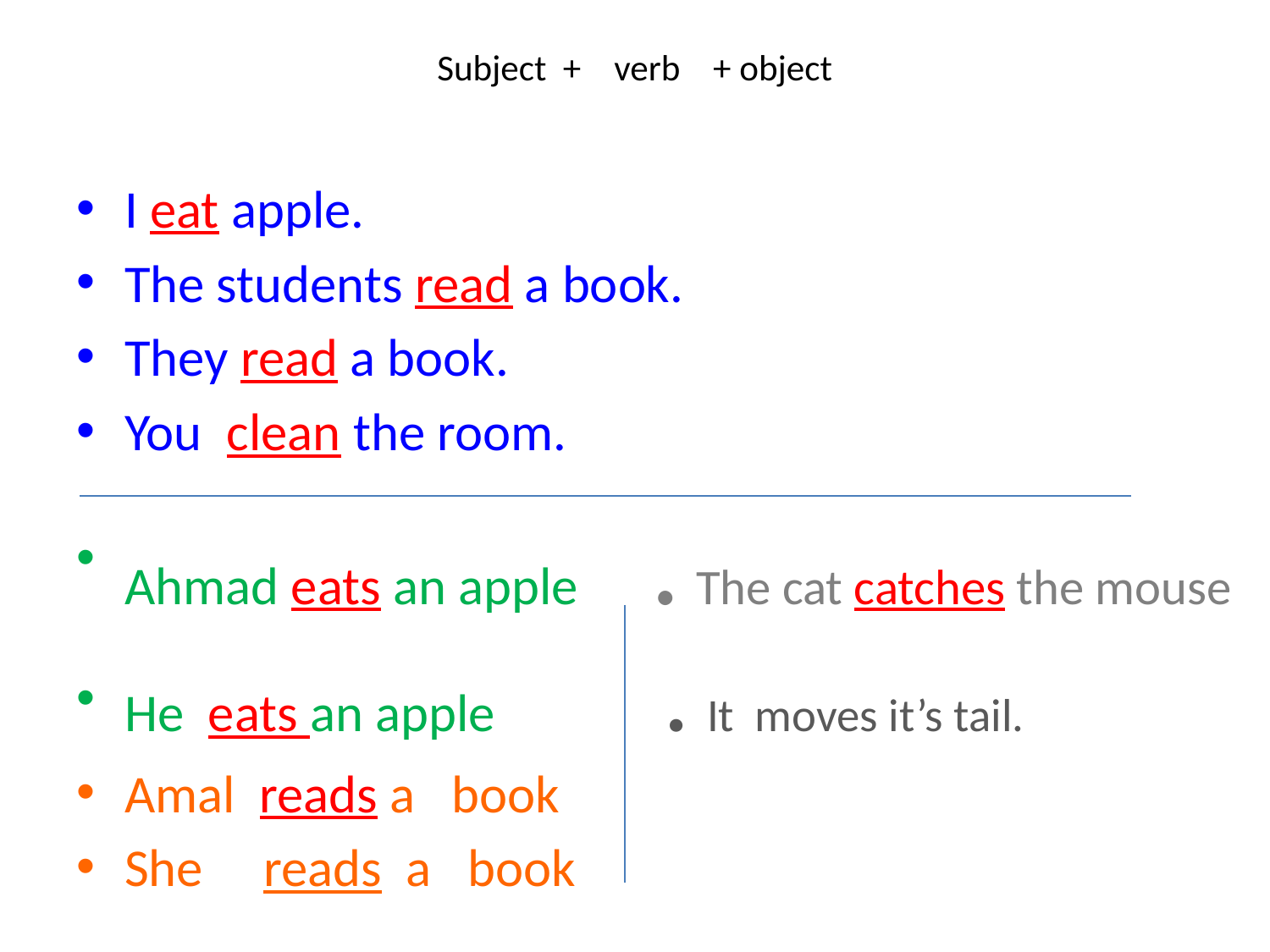

# Subject  +    verb    + object
I eat apple.
The students read a book.
They read a book.
You  clean the room.
Ahmad eats an apple      . The cat catches the mouse
He  eats an apple              . It  moves it’s tail.
Amal  reads a   book
She     reads  a   book